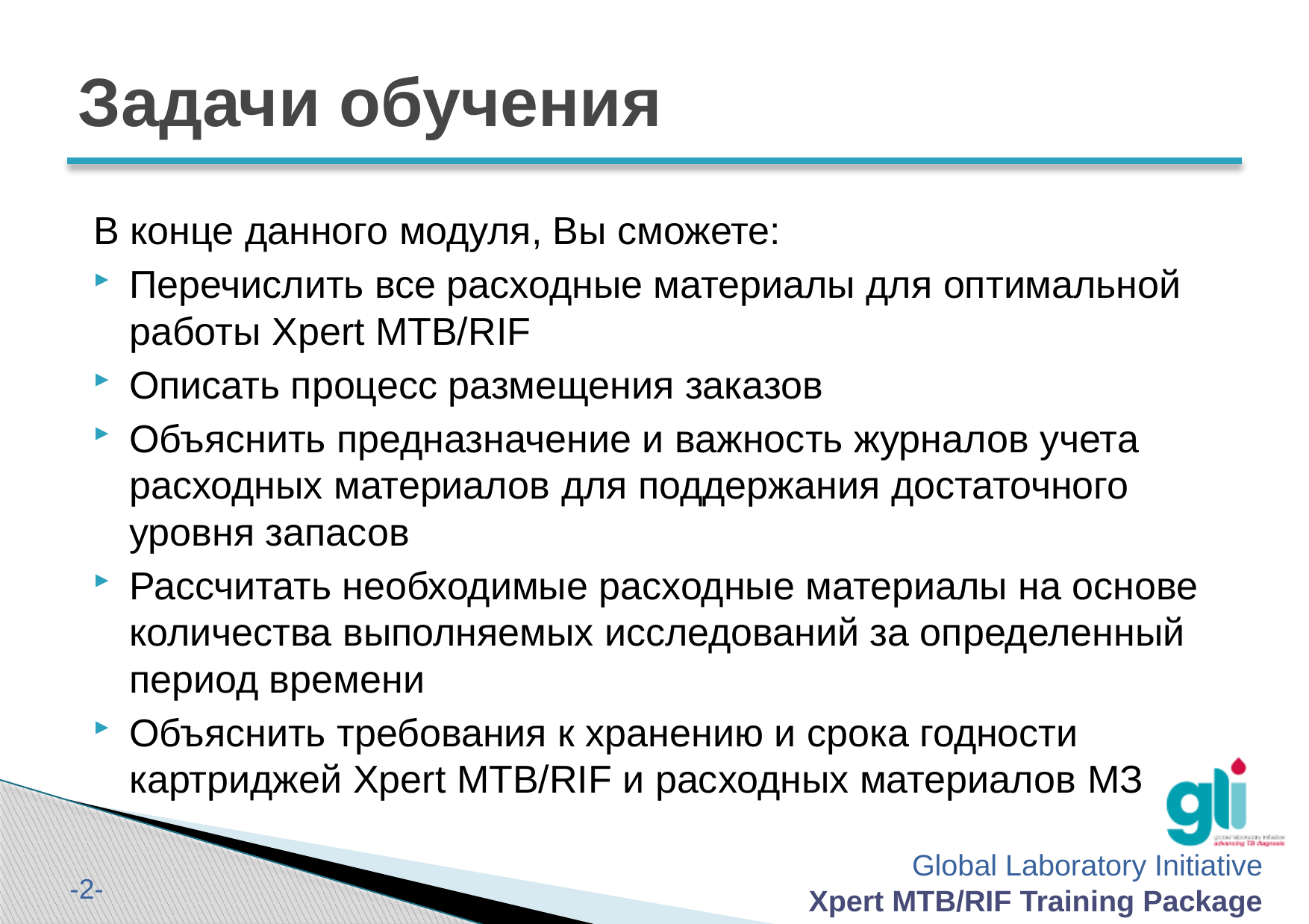

# Задачи обучения
В конце данного модуля, Вы сможете:
Перечислить все расходные материалы для оптимальной работы Xpert MTB/RIF
Описать процесс размещения заказов
Объяснить предназначение и важность журналов учета расходных материалов для поддержания достаточного уровня запасов
Рассчитать необходимые расходные материалы на основе количества выполняемых исследований за определенный период времени
Объяснить требования к хранению и срока годности картриджей Xpert MTB/RIF и расходных материалов МЗ